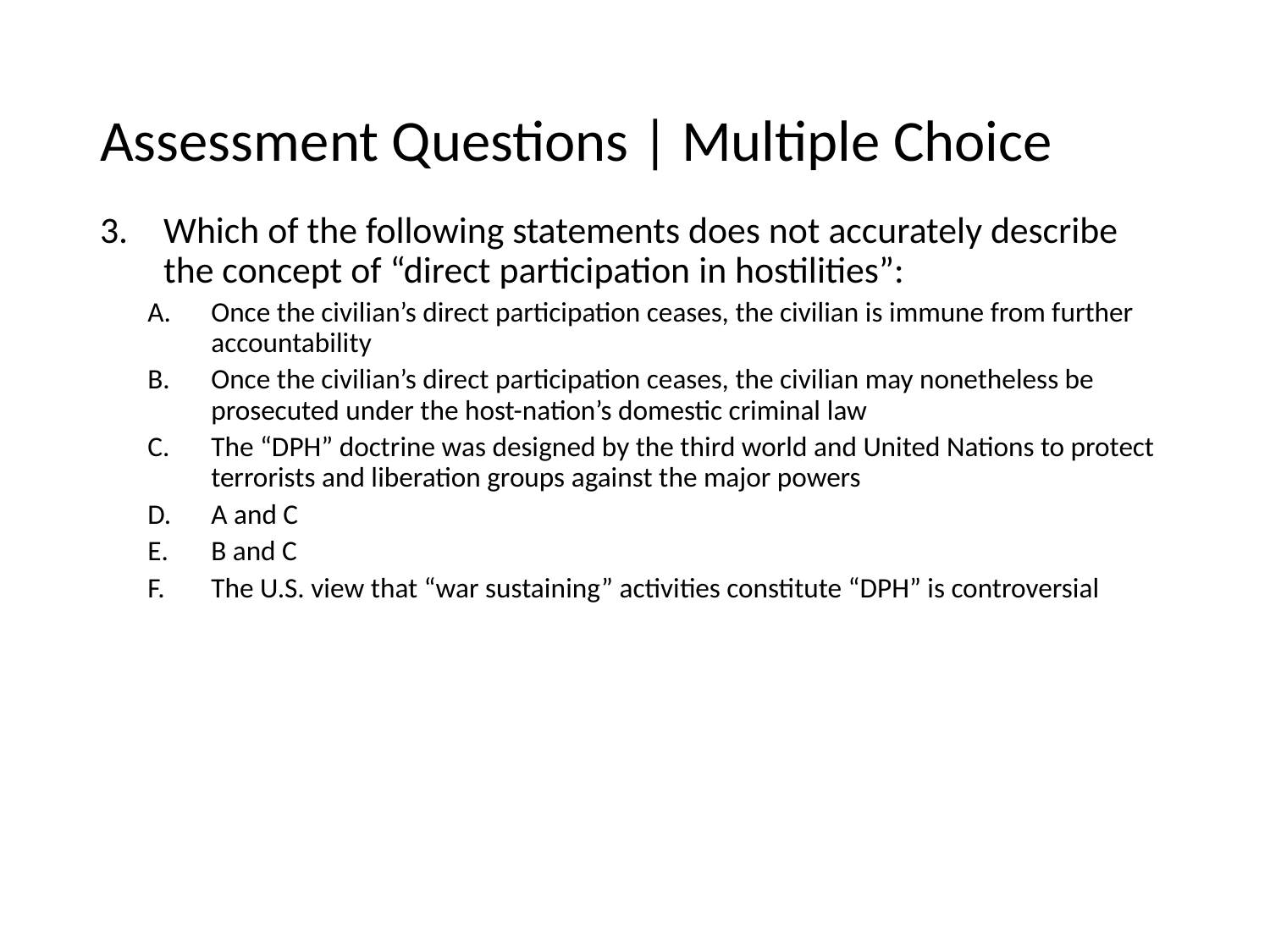

# Assessment Questions | Multiple Choice
Which of the following statements does not accurately describe the concept of “direct participation in hostilities”:
Once the civilian’s direct participation ceases, the civilian is immune from further accountability
Once the civilian’s direct participation ceases, the civilian may nonetheless be prosecuted under the host-nation’s domestic criminal law
The “DPH” doctrine was designed by the third world and United Nations to protect terrorists and liberation groups against the major powers
A and C
B and C
The U.S. view that “war sustaining” activities constitute “DPH” is controversial